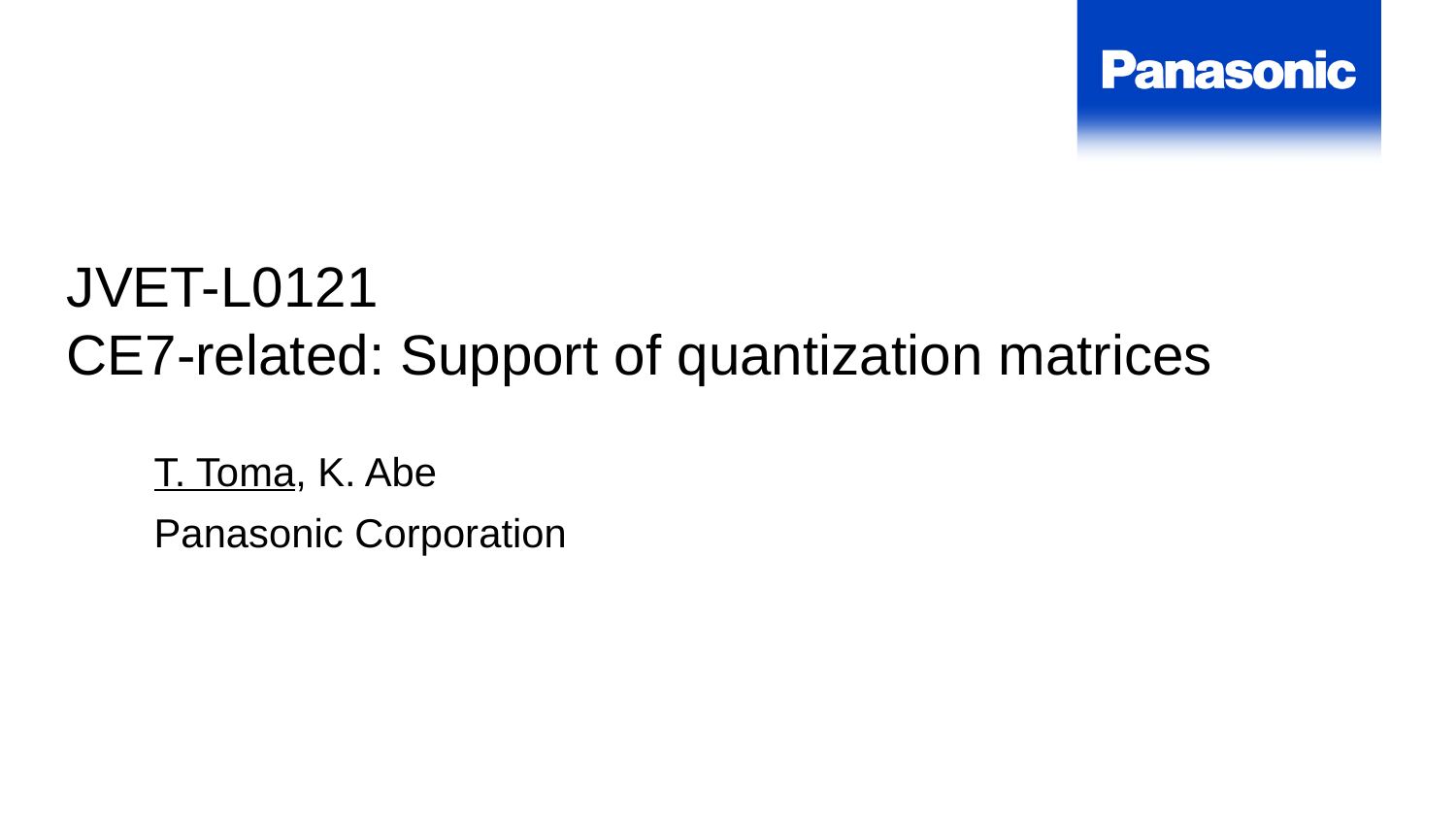

JVET-L0121
CE7-related: Support of quantization matrices
T. Toma, K. Abe
Panasonic Corporation